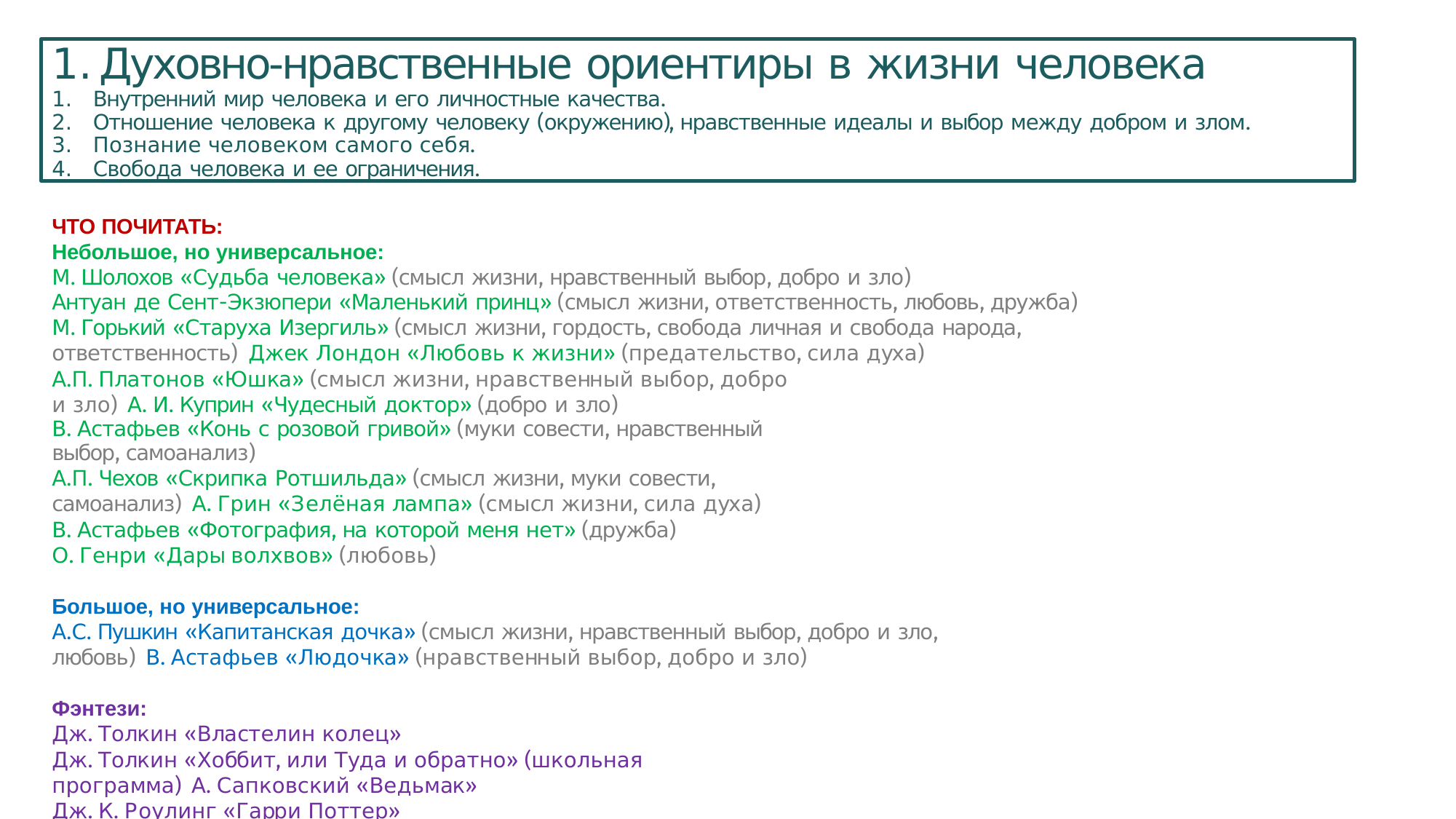

Духовно-нравственные ориентиры в жизни человека
Внутренний мир человека и его личностные качества.
Отношение человека к другому человеку (окружению), нравственные идеалы и выбор между добром и злом.
Познание человеком самого себя.
Свобода человека и ее ограничения.
ЧТО ПОЧИТАТЬ:
Небольшое, но универсальное:
М. Шолохов «Судьба человека» (смысл жизни, нравственный выбор, добро и зло)
Антуан де Сент-Экзюпери «Маленький принц» (смысл жизни, ответственность, любовь, дружба)
М. Горький «Старуха Изергиль» (смысл жизни, гордость, свобода личная и свобода народа, ответственность)  Джек Лондон «Любовь к жизни» (предательство, сила духа)
А.П. Платонов «Юшка» (смысл жизни, нравственный выбор, добро и зло)  А. И. Куприн «Чудесный доктор» (добро и зло)
В. Астафьев «Конь с розовой гривой» (муки совести, нравственный выбор, самоанализ)
А.П. Чехов «Скрипка Ротшильда» (смысл жизни, муки совести, самоанализ)  А. Грин «Зелёная лампа» (смысл жизни, сила духа)
В. Астафьев «Фотография, на которой меня нет» (дружба)
О. Генри «Дары волхвов» (любовь)

Большое, но универсальное:
А.С. Пушкин «Капитанская дочка» (смысл жизни, нравственный выбор, добро и зло, любовь)  В. Астафьев «Людочка» (нравственный выбор, добро и зло)

Фэнтези:
Дж. Толкин «Властелин колец»
Дж. Толкин «Хоббит, или Туда и обратно» (школьная программа)  А. Сапковский «Ведьмак»
Дж. К. Роулинг «Гарри Поттер»